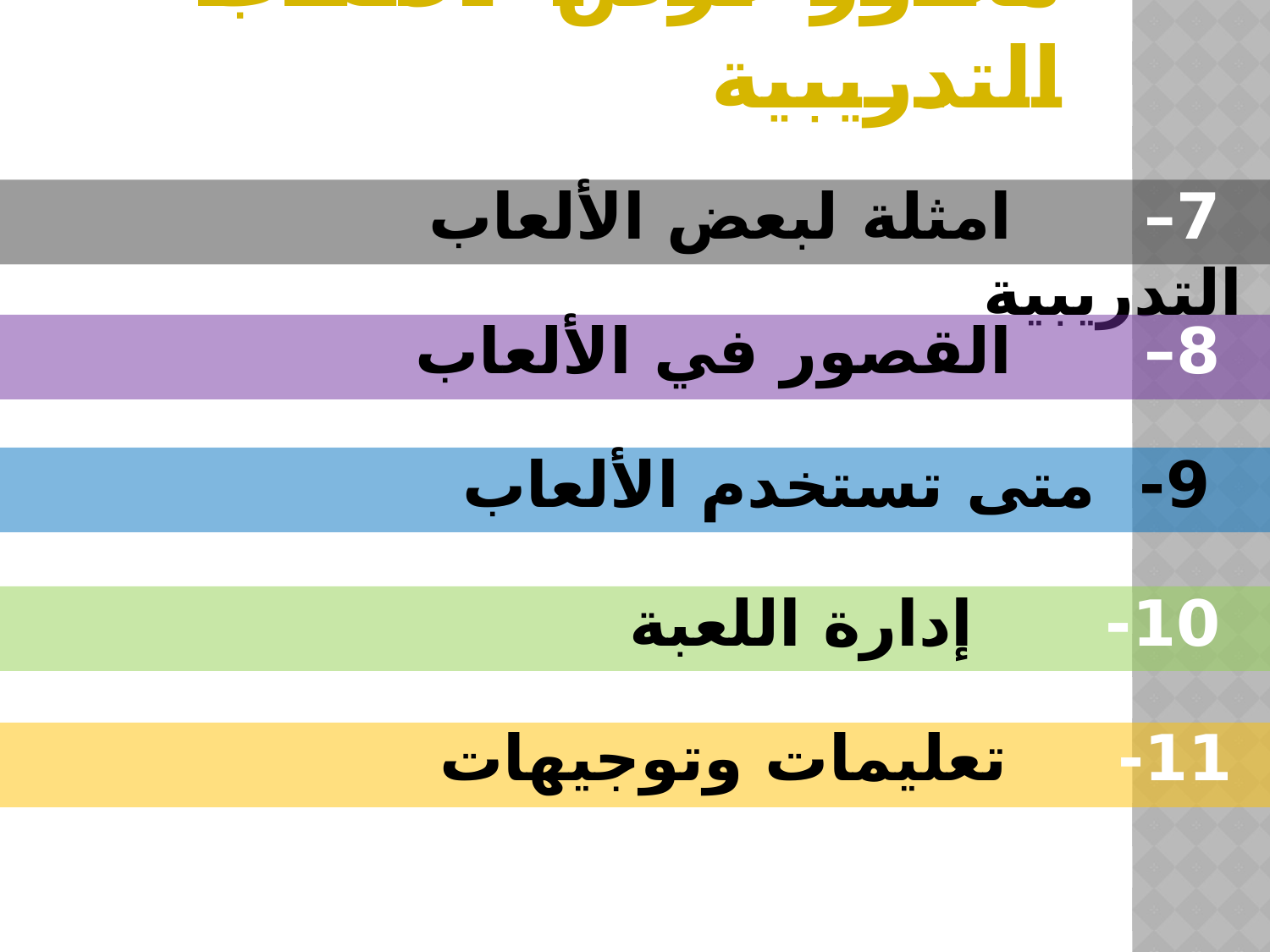

# محاور عرض  الألعاب التدريبية
 7–      امثلة لبعض الألعاب التدريبية

 8–      القصور في الألعاب

 9-  متى تستخدم الألعاب

 10-      إدارة اللعبة

11-     تعليمات وتوجيهات